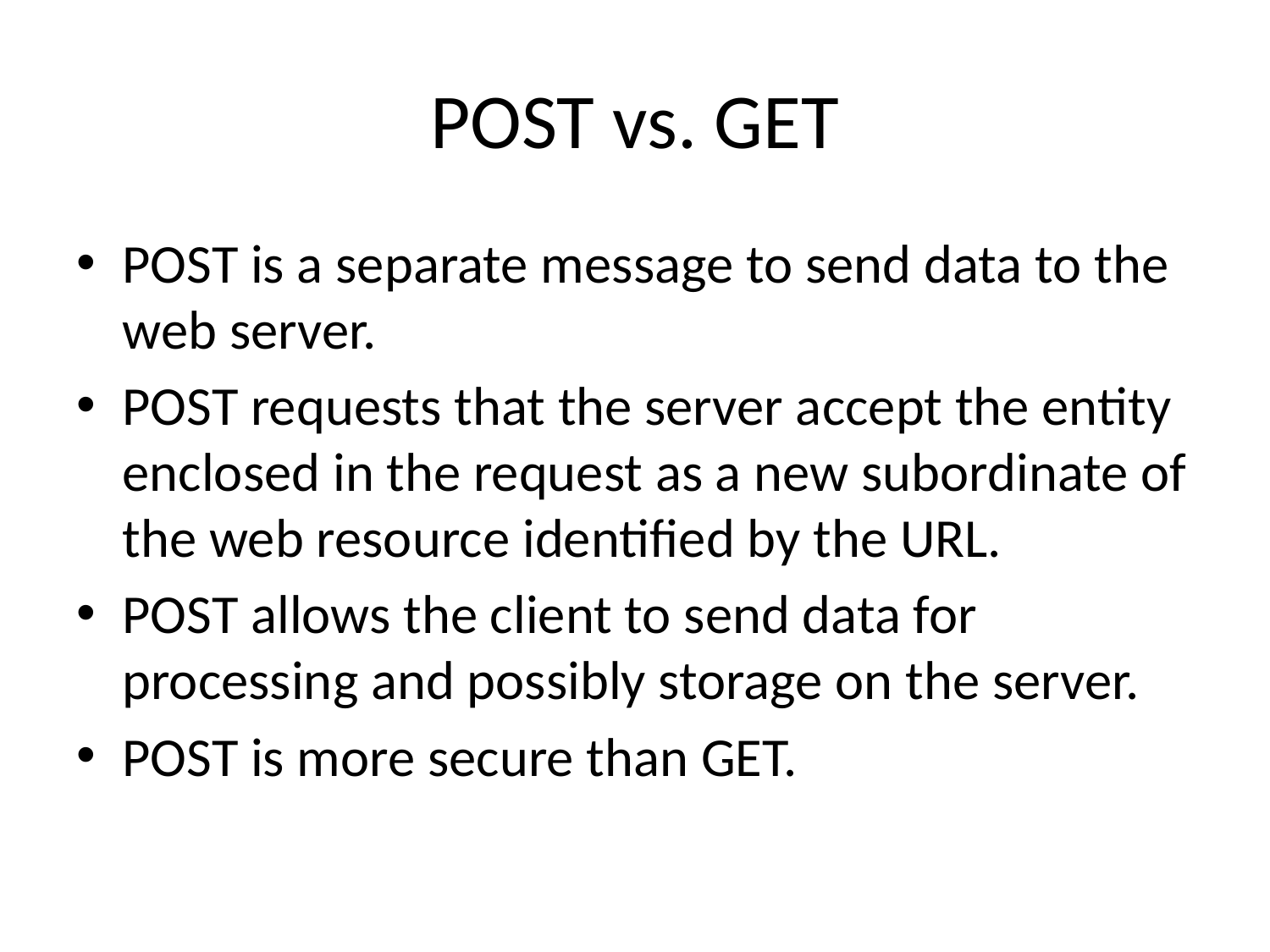

# POST vs. GET
POST is a separate message to send data to the web server.
POST requests that the server accept the entity enclosed in the request as a new subordinate of the web resource identified by the URL.
POST allows the client to send data for processing and possibly storage on the server.
POST is more secure than GET.